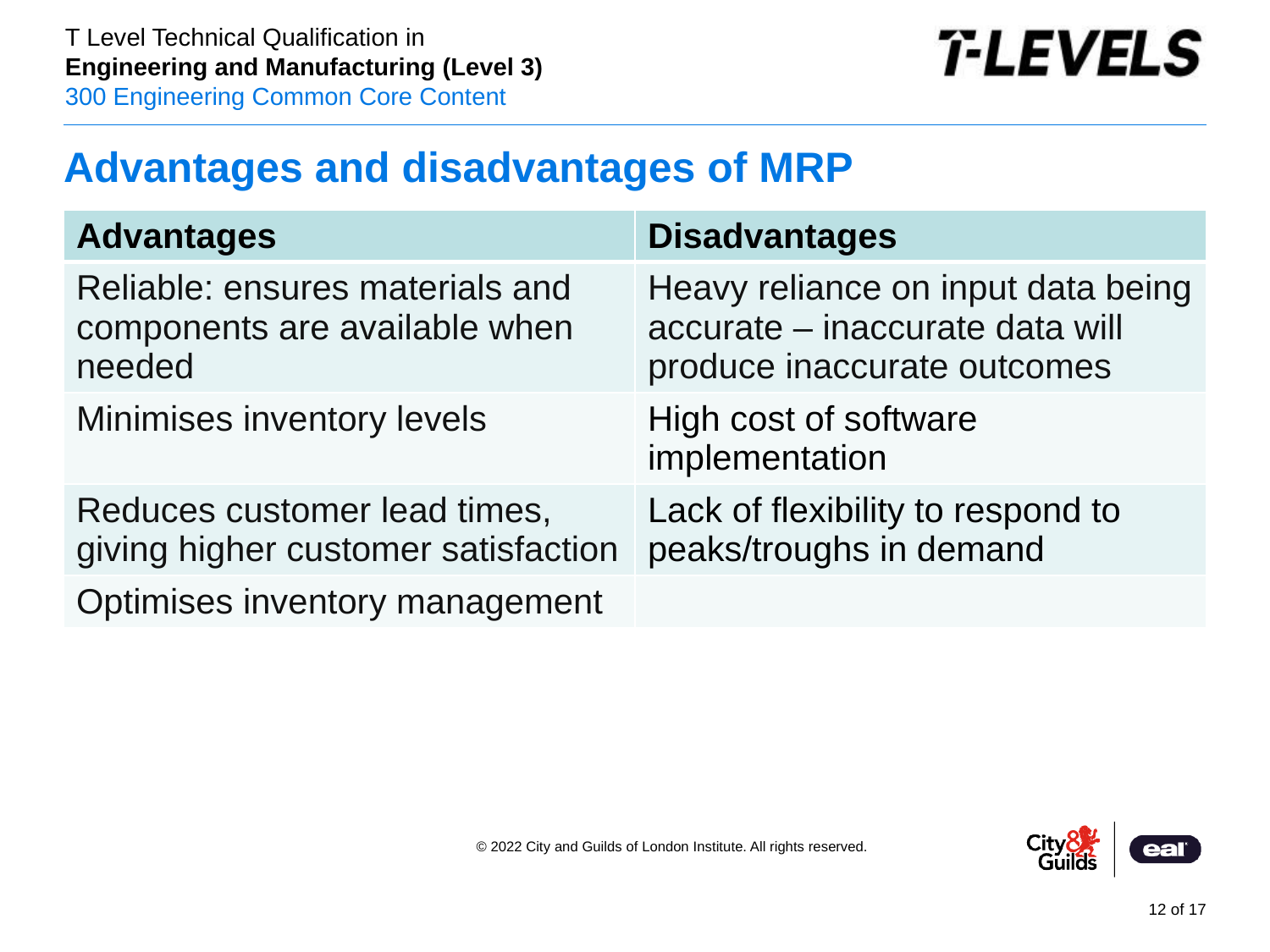

# Advantages and disadvantages of MRP
| Advantages | Disadvantages |
| --- | --- |
| Reliable: ensures materials and components are available when needed | Heavy reliance on input data being accurate – inaccurate data will produce inaccurate outcomes |
| Minimises inventory levels | High cost of software implementation |
| Reduces customer lead times, giving higher customer satisfaction | Lack of flexibility to respond to peaks/troughs in demand |
| Optimises inventory management |  |